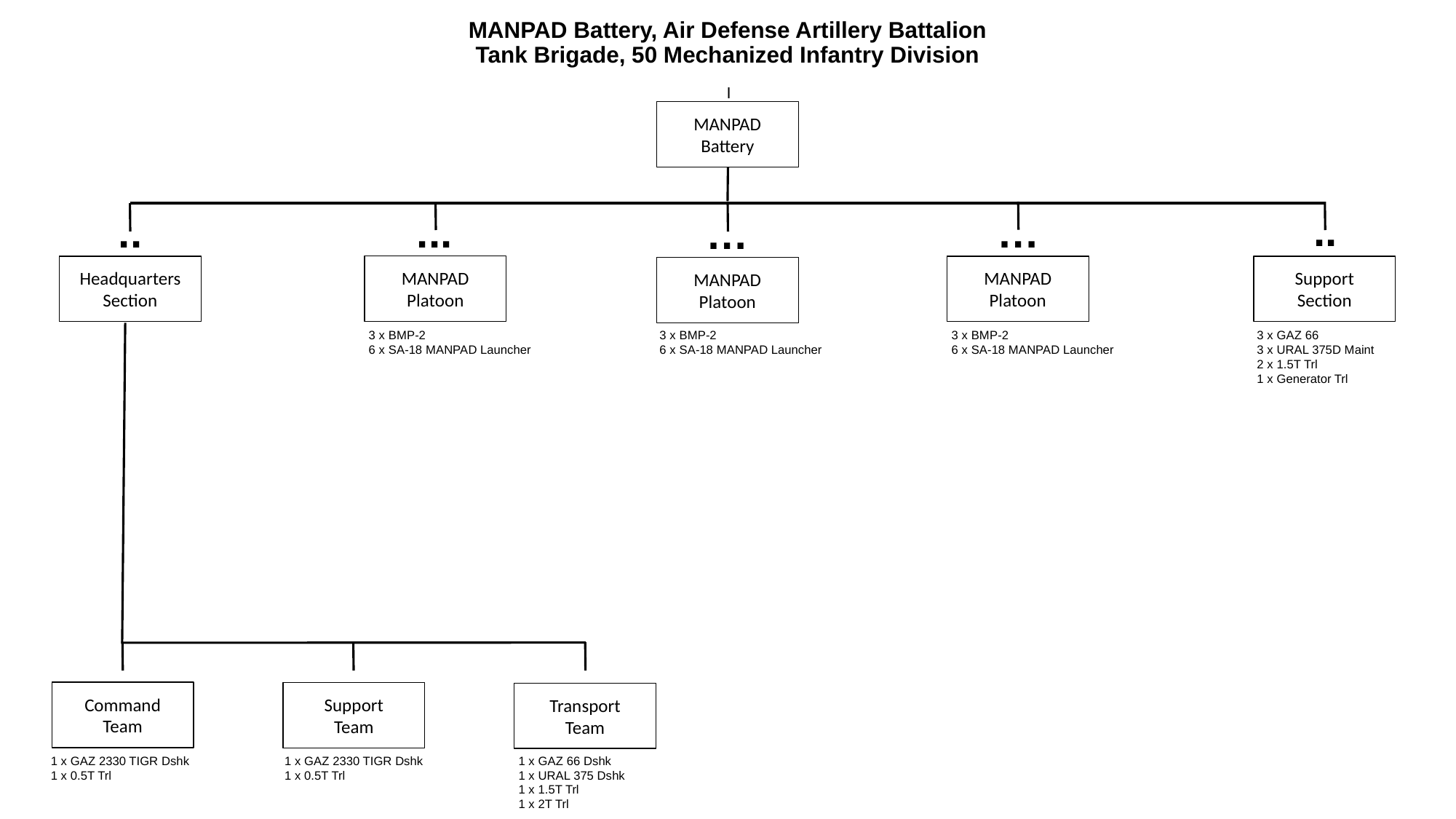

# MANPAD Battery, Air Defense Artillery Battalion Tank Brigade, 50 Mechanized Infantry Division
I
MANPAD
Battery
..
..
...
…
…
MANPAD
Platoon
Headquarters
Section
MANPAD
Platoon
Support
Section
MANPAD
Platoon
3 x BMP-2
6 x SA-18 MANPAD Launcher
3 x BMP-2
6 x SA-18 MANPAD Launcher
3 x BMP-2
6 x SA-18 MANPAD Launcher
3 x GAZ 66
3 x URAL 375D Maint
2 x 1.5T Trl
1 x Generator Trl
Command
Team
Support
Team
Transport
Team
1 x GAZ 2330 TIGR Dshk
1 x 0.5T Trl
1 x GAZ 2330 TIGR Dshk
1 x 0.5T Trl
1 x GAZ 66 Dshk
1 x URAL 375 Dshk
1 x 1.5T Trl
1 x 2T Trl